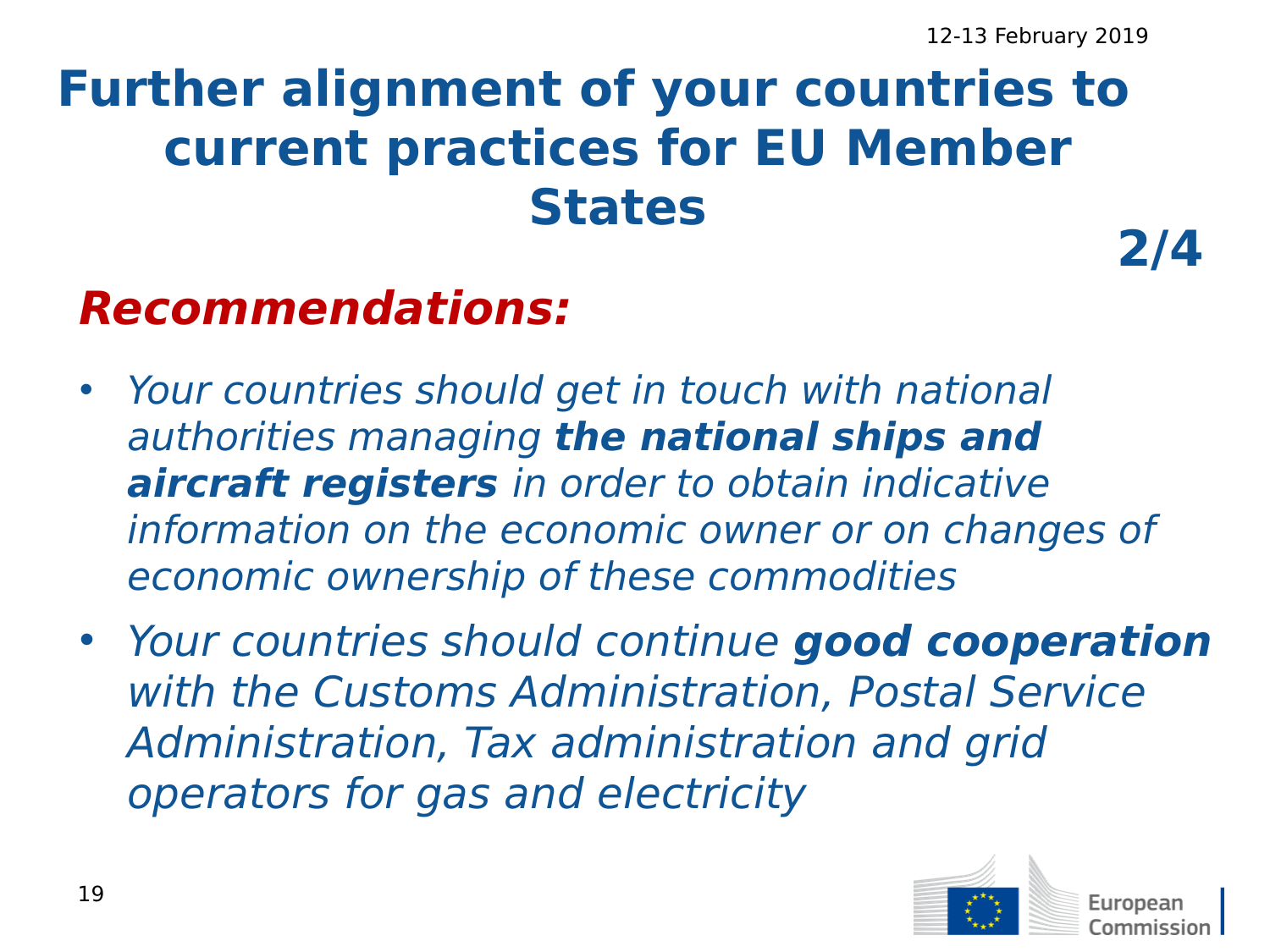

12-13 February 2019
# Further alignment of your countries to current practices for EU Member States
2/4
Recommendations:
Your countries should get in touch with national authorities managing the national ships and aircraft registers in order to obtain indicative information on the economic owner or on changes of economic ownership of these commodities
Your countries should continue good cooperation with the Customs Administration, Postal Service Administration, Tax administration and grid operators for gas and electricity

19